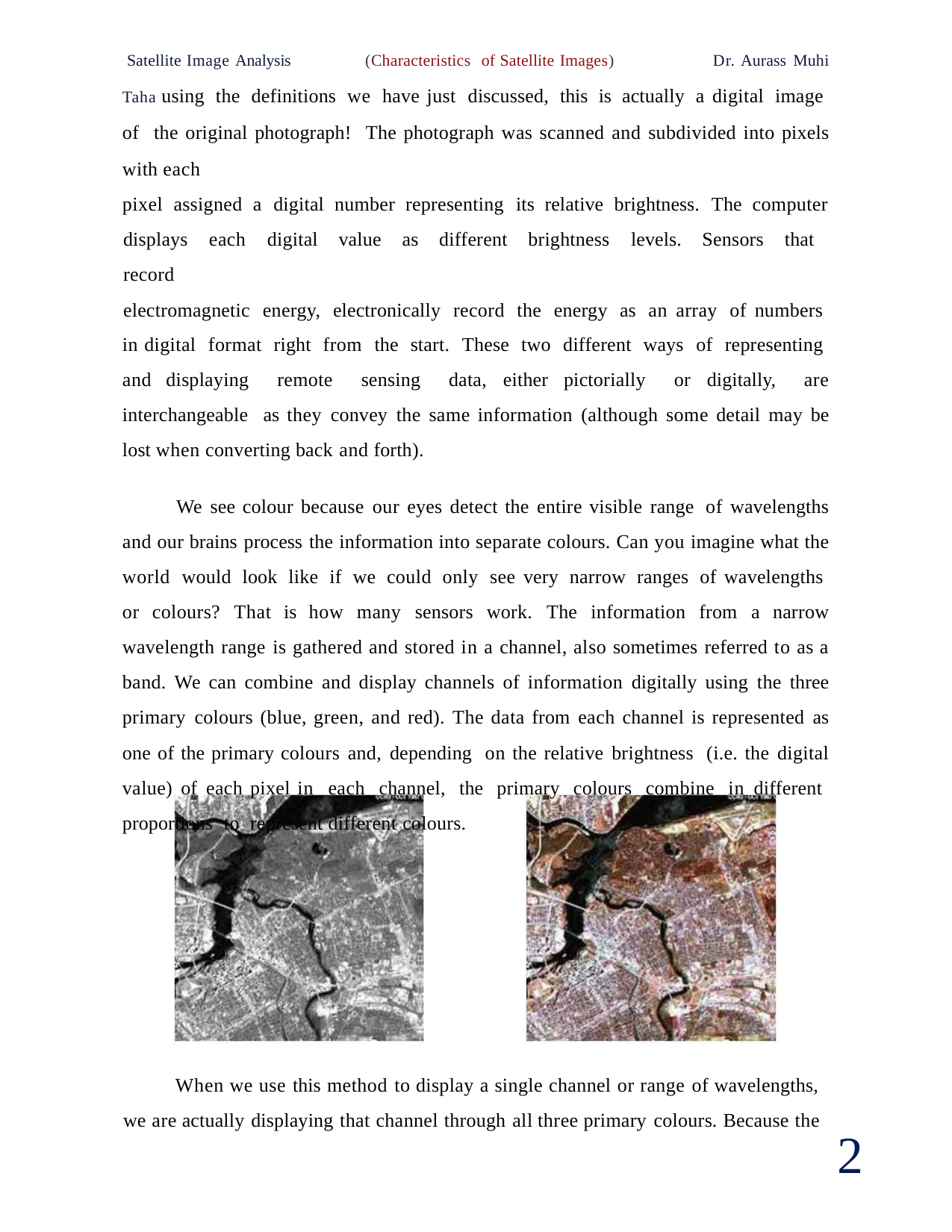

Satellite Image Analysis               (Characteristics  of Satellite Images)                 Dr. Aurass Muhi Taha using  the  definitions  we  have just  discussed,  this  is  actually  a digital  image  of  the original photograph!  The photograph was scanned and subdivided into pixels with each
pixel  assigned  a  digital  number  representing  its  relative  brightness.  The  computer displays   each   digital   value   as   different   brightness   levels.   Sensors   that   record
electromagnetic  energy,  electronically  record  the  energy  as  an array  of numbers  in digital  format  right  from  the  start.  These  two  different  ways  of  representing  and displaying  remote  sensing  data, either pictorially  or digitally,  are interchangeable  as they convey the same information (although some detail may be lost when converting back and forth).

We see colour because our eyes detect the entire visible range  of wavelengths and our brains process the information into separate colours. Can you imagine what the world  would  look  like  if  we  could  only  see very  narrow  ranges  of wavelengths  or colours? That is how many sensors work. The information from a narrow wavelength range is gathered and stored in a channel, also sometimes referred to as a band. We can combine and display channels of information digitally using the three primary colours (blue, green, and red). The data from each channel is represented as one of the primary colours and, depending  on the relative brightness  (i.e. the digital value) of each pixel in  each  channel,  the  primary  colours  combine  in different  proportions  to  represent different colours.

When we use this method to display a single channel or range of wavelengths, we are actually displaying that channel through all three primary colours. Because the
2